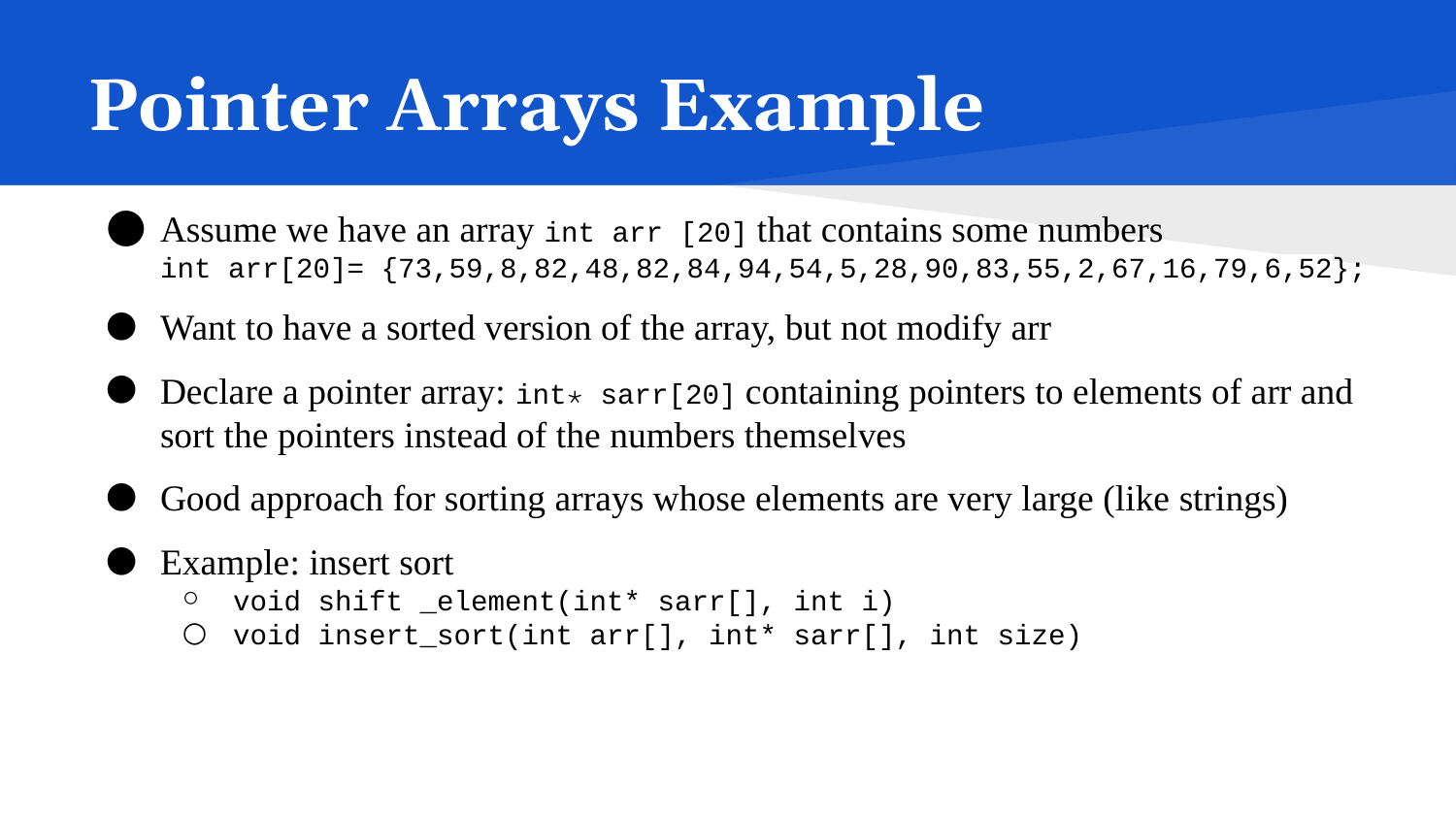

# Pointer Arrays Example
Assume we have an array int arr [20] that contains some numbers
int arr[20]= {73,59,8,82,48,82,84,94,54,5,28,90,83,55,2,67,16,79,6,52};
Want to have a sorted version of the array, but not modify arr
Declare a pointer array: int∗ sarr[20] containing pointers to elements of arr and sort the pointers instead of the numbers themselves
Good approach for sorting arrays whose elements are very large (like strings)
Example: insert sort
void shift _element(int* sarr[], int i)
void insert_sort(int arr[], int* sarr[], int size)